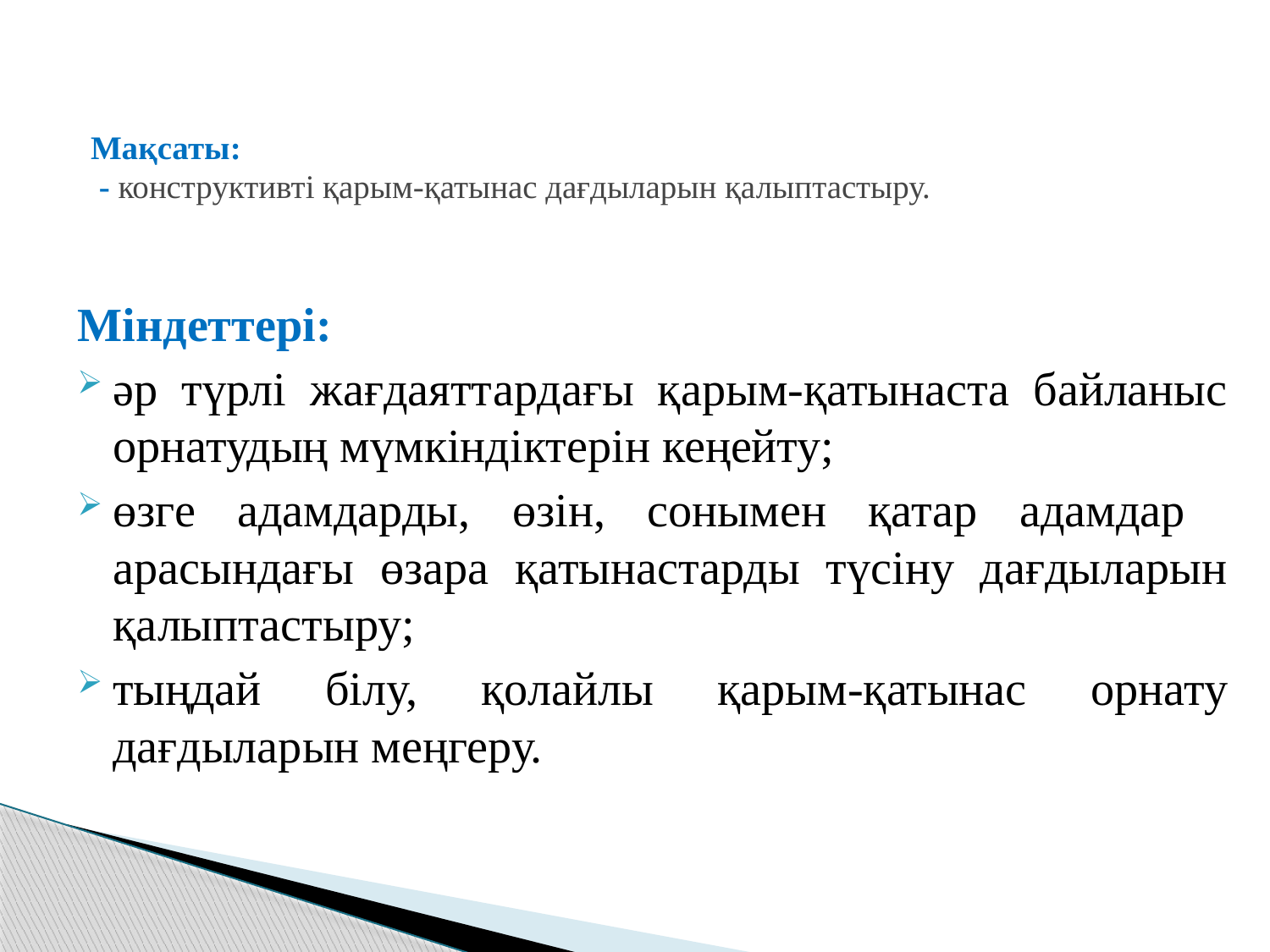

# Мақсаты: - конструктивті қарым-қатынас дағдыларын қалыптастыру.
Міндеттері:
әр түрлі жағдаяттардағы қарым-қатынаста байланыс орнатудың мүмкіндіктерін кеңейту;
өзге адамдарды, өзін, сонымен қатар адамдар  арасындағы өзара қатынастарды түсіну дағдыларын қалыптастыру;
тыңдай білу, қолайлы қарым-қатынас орнату дағдыларын меңгеру.